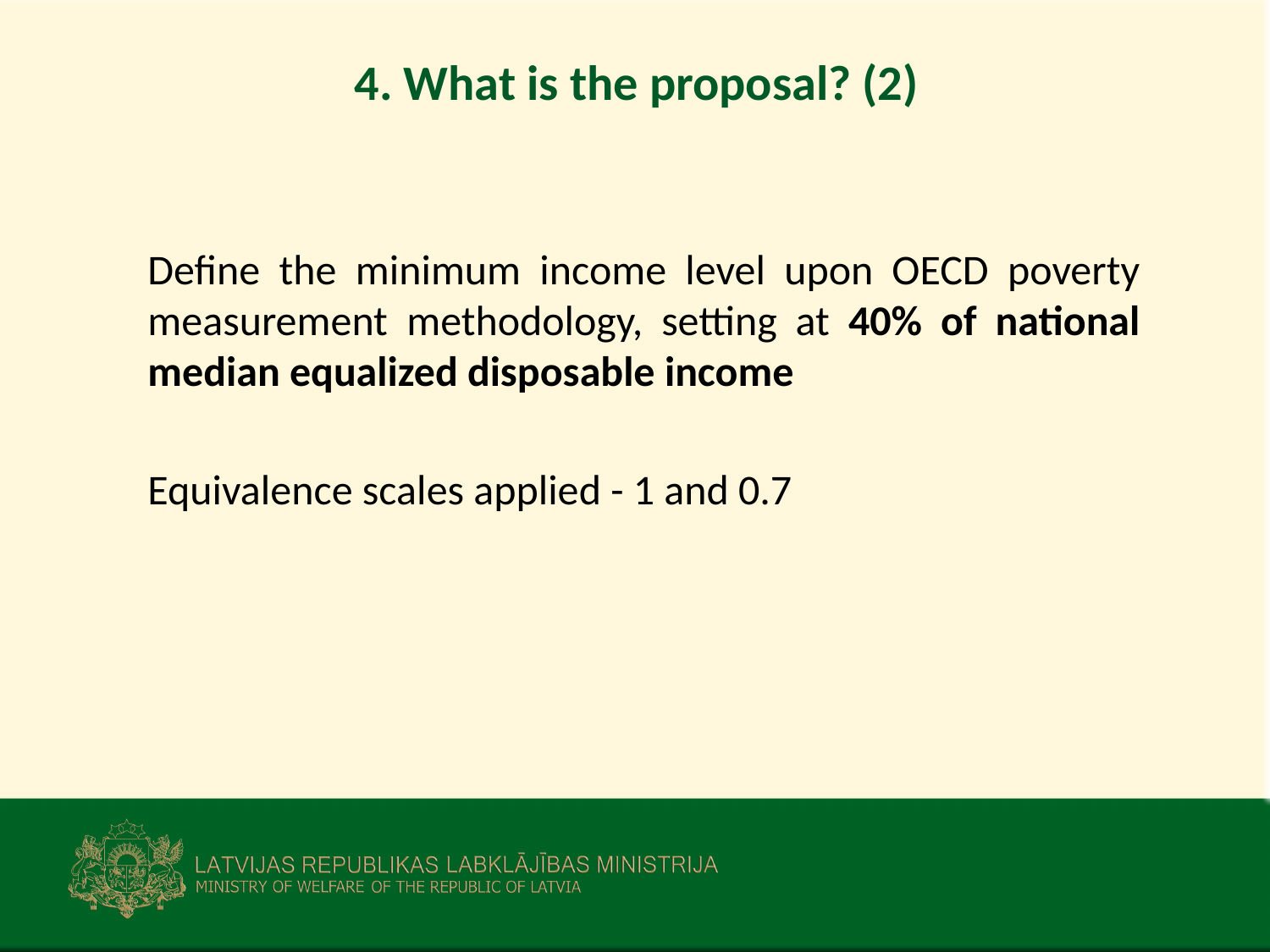

# 4. What is the proposal? (2)
Define the minimum income level upon OECD poverty measurement methodology, setting at 40% of national median equalized disposable income

Equivalence scales applied - 1 and 0.7